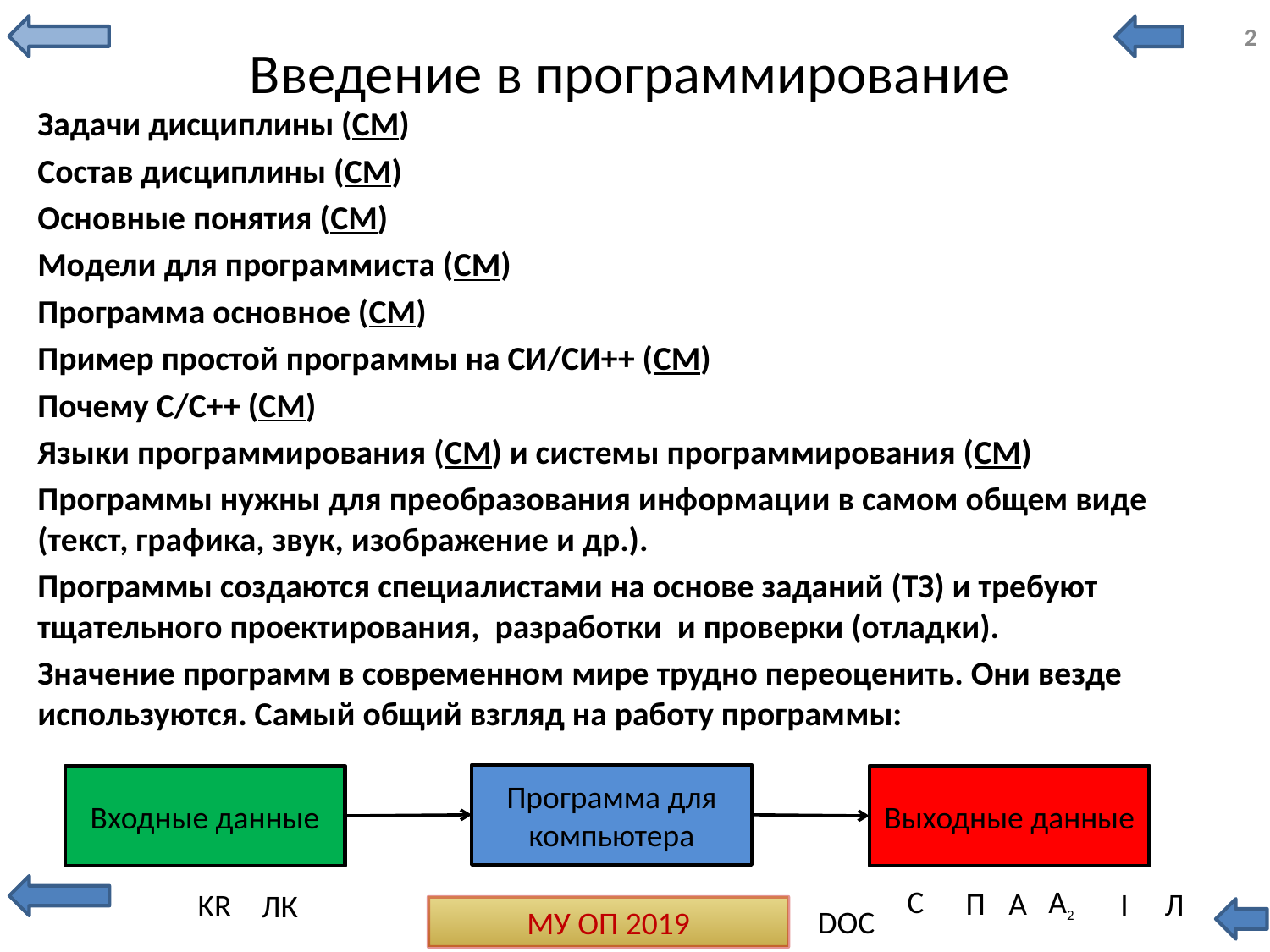

2
# Введение в программирование
Задачи дисциплины (СМ)
Состав дисциплины (СМ)
Основные понятия (СМ)
Модели для программиста (СМ)
Программа основное (СМ)
Пример простой программы на СИ/СИ++ (СМ)
Почему С/С++ (СМ)
Языки программирования (СМ) и системы программирования (СМ)
Программы нужны для преобразования информации в самом общем виде (текст, графика, звук, изображение и др.).
Программы создаются специалистами на основе заданий (ТЗ) и требуют тщательного проектирования,  разработки  и проверки (отладки).
Значение программ в современном мире трудно переоценить. Они везде используются. Самый общий взгляд на работу программы:

Программа для компьютера
Входные данные
Выходные данные